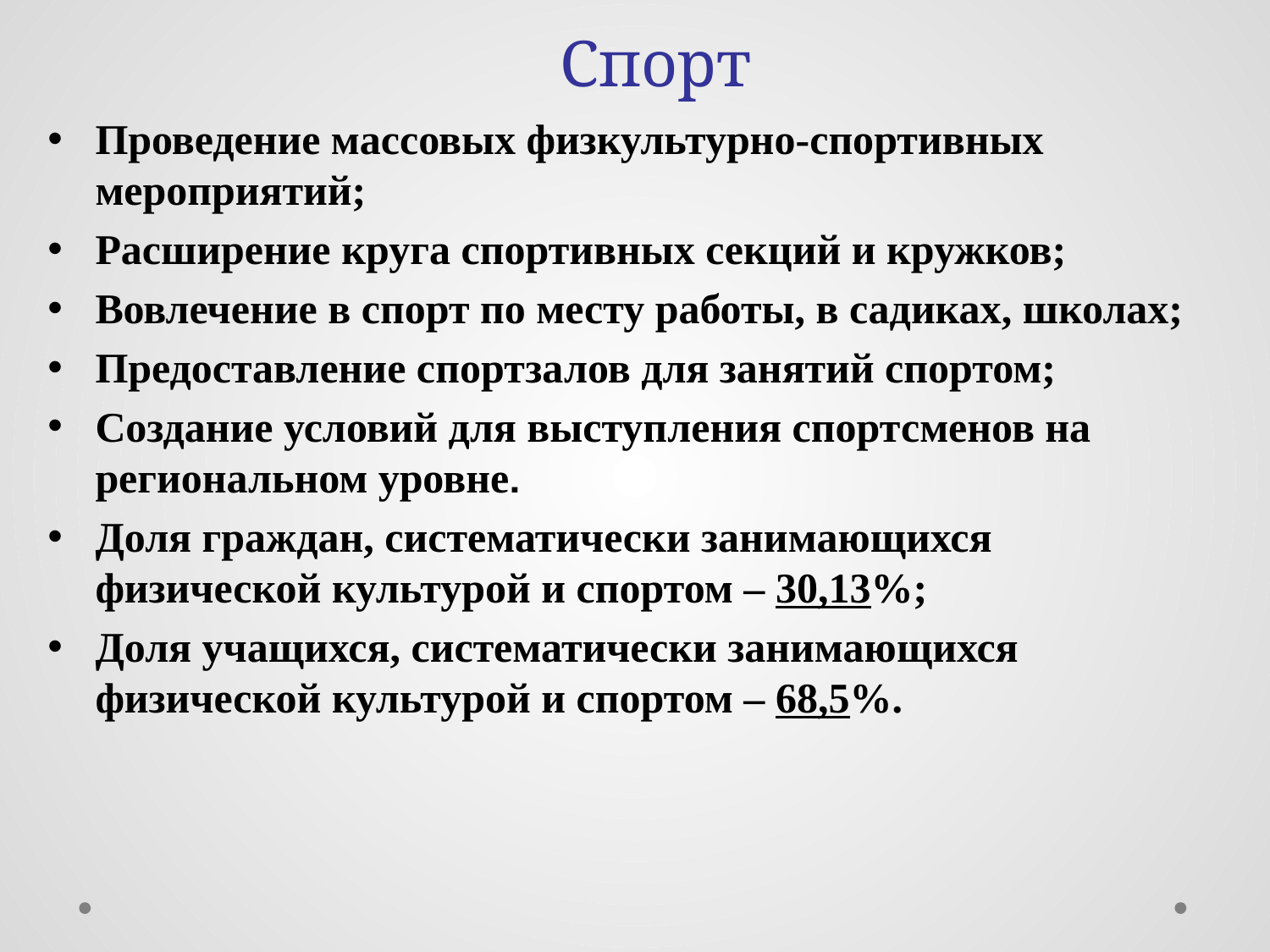

# Спорт
Проведение массовых физкультурно-спортивных мероприятий;
Расширение круга спортивных секций и кружков;
Вовлечение в спорт по месту работы, в садиках, школах;
Предоставление спортзалов для занятий спортом;
Создание условий для выступления спортсменов на региональном уровне.
Доля граждан, систематически занимающихся физической культурой и спортом – 30,13%;
Доля учащихся, систематически занимающихся физической культурой и спортом – 68,5%.